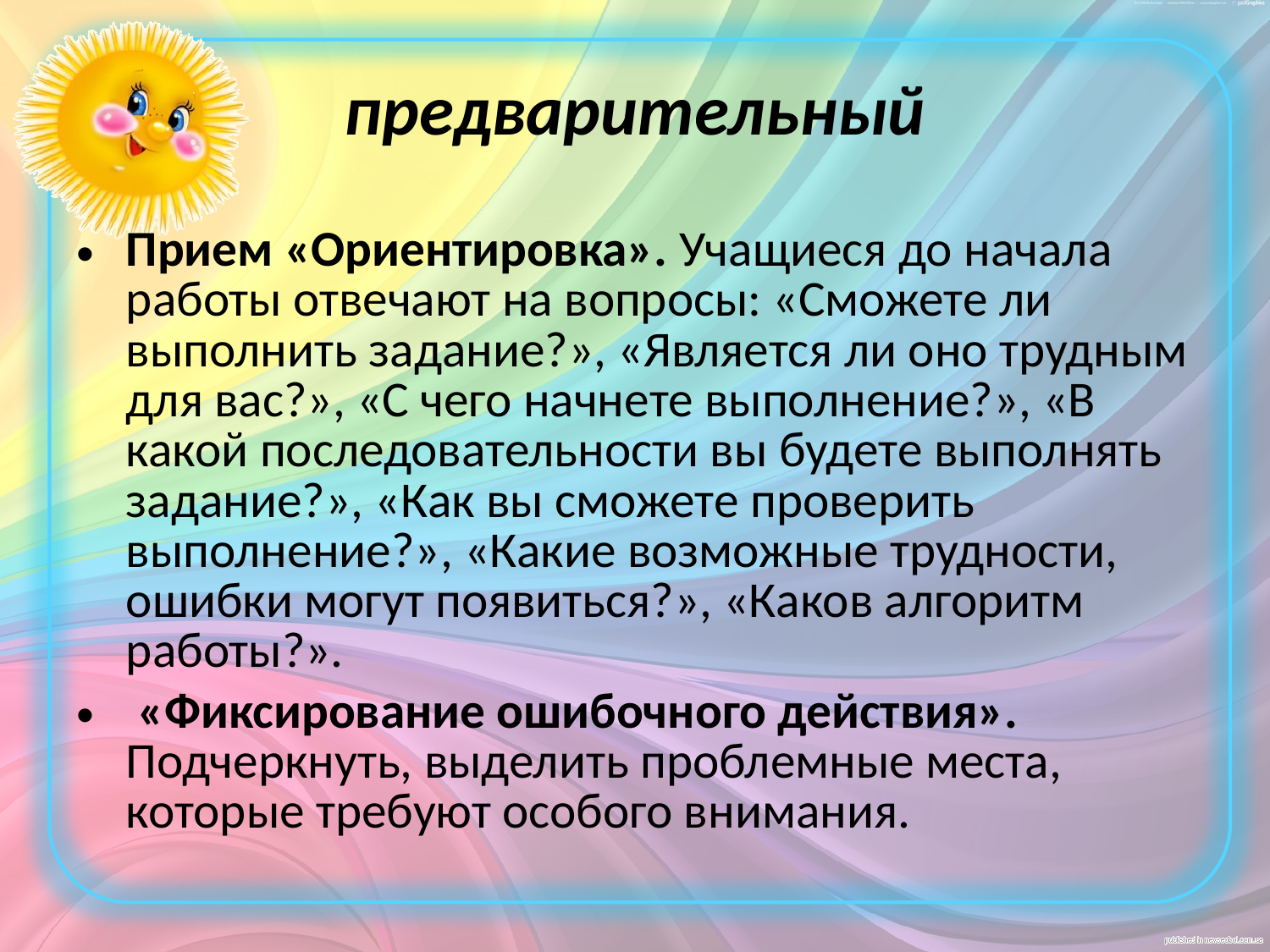

# предварительный
Прием «Ориентировка». Учащиеся до начала работы отвечают на вопросы: «Сможете ли выполнить задание?», «Является ли оно трудным для вас?», «С чего начнете выполнение?», «В какой последовательности вы будете выполнять задание?», «Как вы сможете проверить выполнение?», «Какие возможные трудности, ошибки могут появиться?», «Каков алгоритм работы?».
 «Фиксирование ошибочного действия». Подчеркнуть, выделить проблемные места, которые требуют особого внимания.